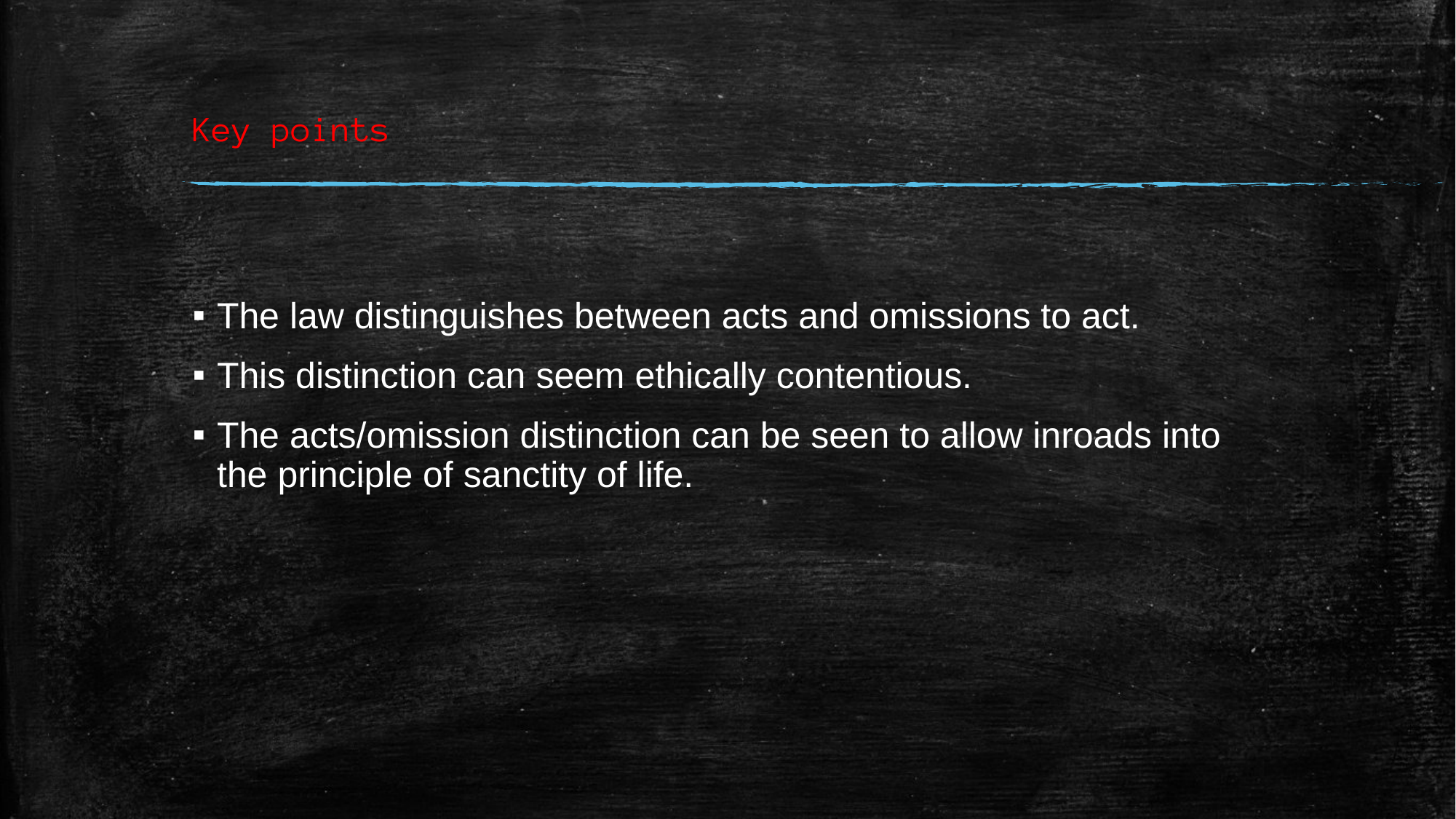

# Key points

The law distinguishes between acts and omissions to act.
This distinction can seem ethically contentious.
The acts/omission distinction can be seen to allow inroads into the principle of sanctity of life.